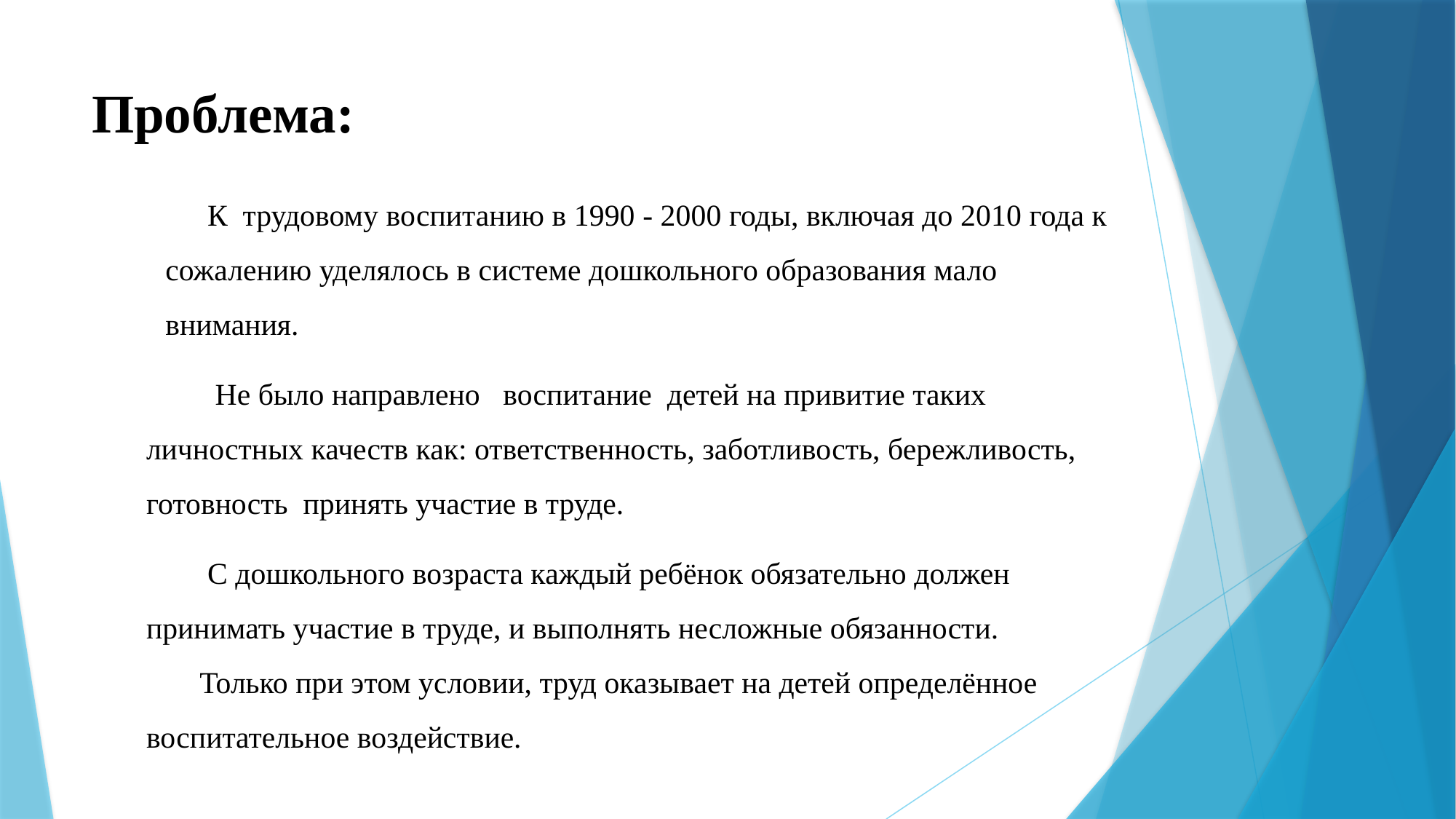

# Проблема:
               К  трудовому воспитанию в 1990 - 2000 годы, включая до 2010 года к сожалению уделялось в системе дошкольного образования мало внимания.
               Не было направлено   воспитание  детей на привитие таких личностных качеств как: ответственность, заботливость, бережливость, готовность  принять участие в труде.
              С дошкольного возраста каждый ребёнок обязательно должен принимать участие в труде, и выполнять несложные обязанности.
       Только при этом условии, труд оказывает на детей определённое воспитательное воздействие.